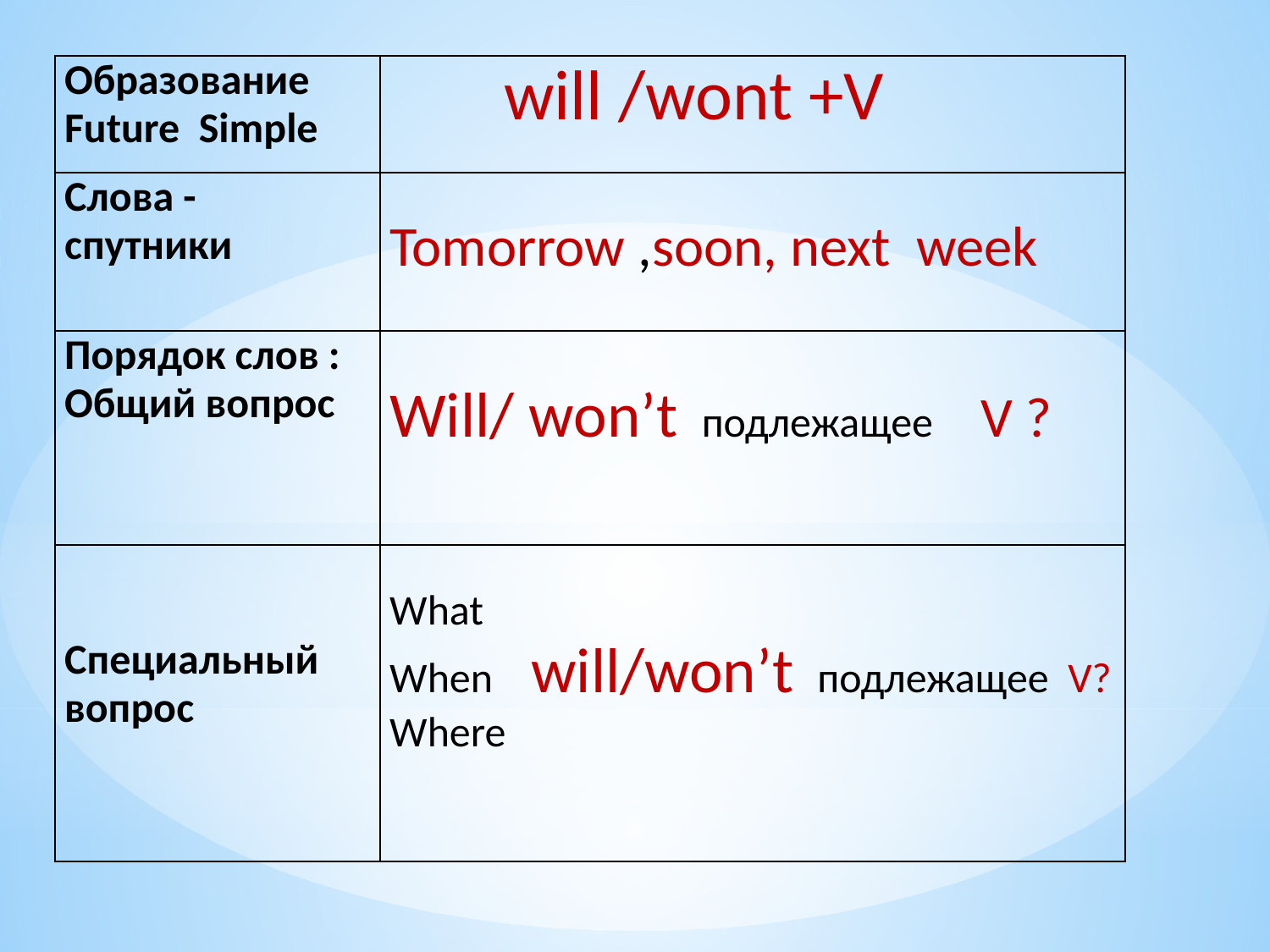

| Образование Future Simple | will /wont +V |
| --- | --- |
| Слова - спутники | Tomorrow ,soon, next week |
| Порядок слов : Общий вопрос | Will/ won’t подлежащее V ? |
| Специальный вопрос | What When will/won’t подлежащее V? Where |